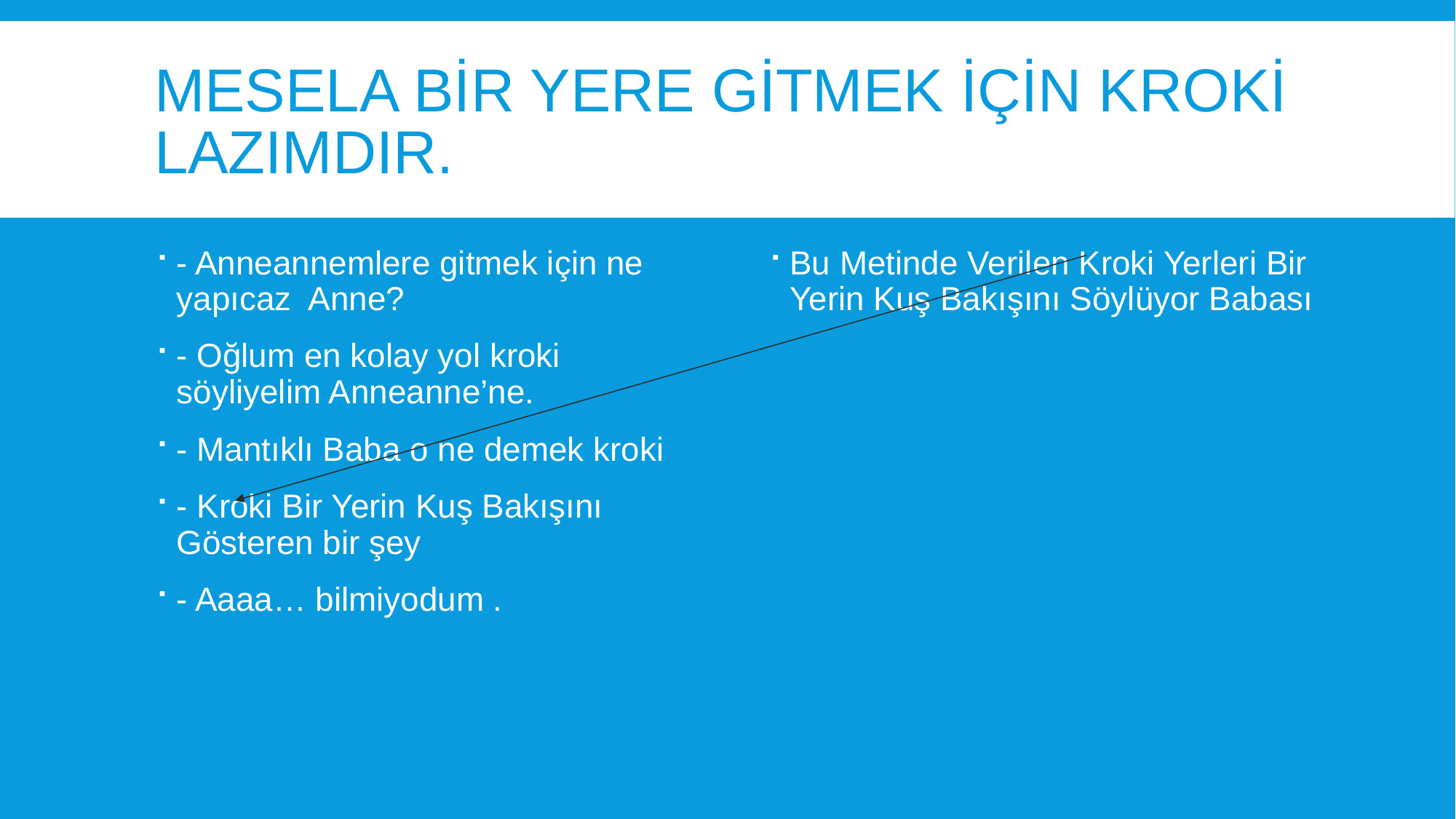

# Mesela bir yere gitmek için kroki lazımdır.
- Anneannemlere gitmek için ne yapıcaz  Anne?
- Oğlum en kolay yol kroki söyliyelim Anneanne’ne.
- Mantıklı Baba o ne demek kroki
- Kroki Bir Yerin Kuş Bakışını Gösteren bir şey
- Aaaa… bilmiyodum .
Bu Metinde Verilen Kroki Yerleri Bir Yerin Kuş Bakışını Söylüyor Babası